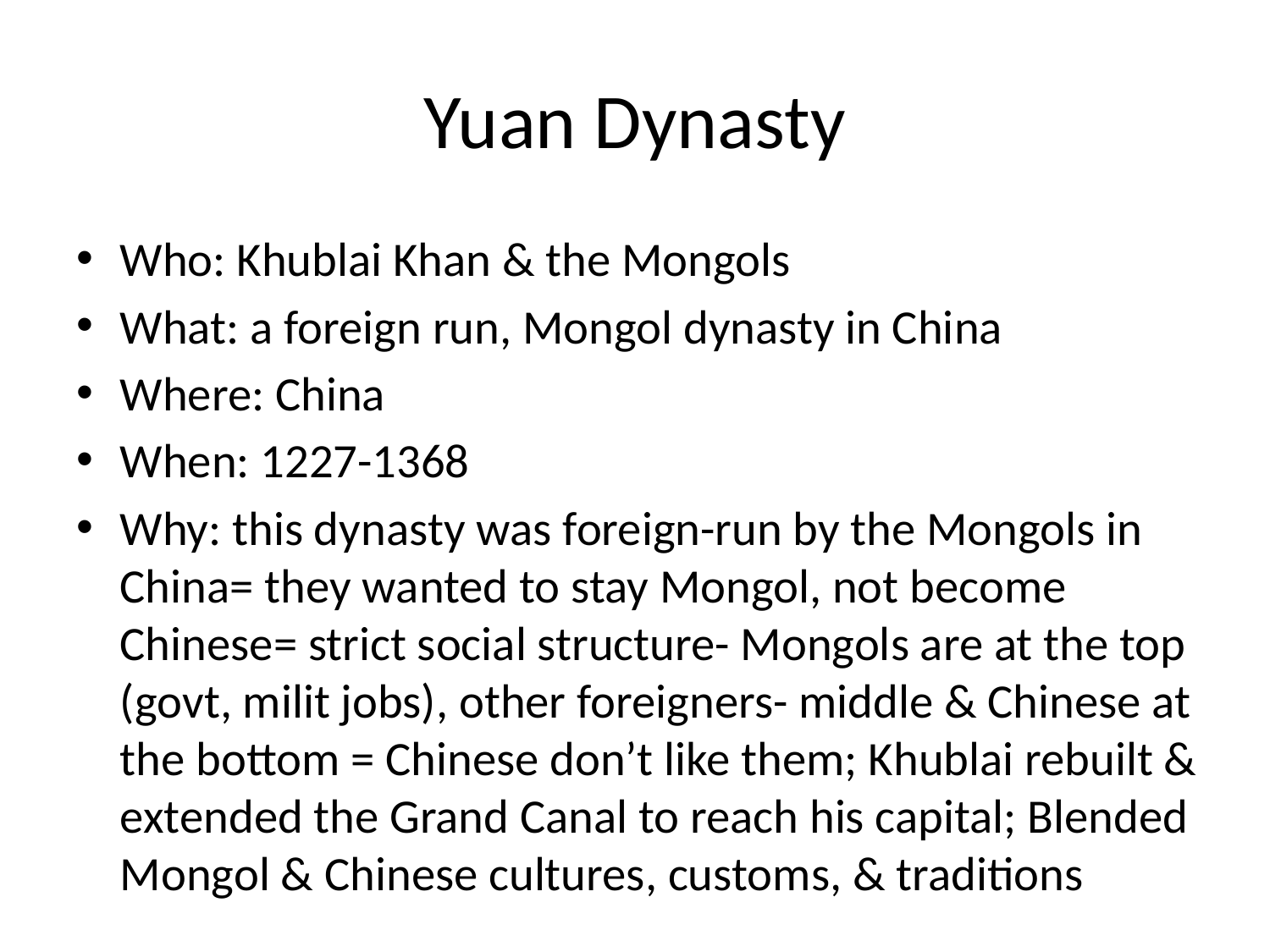

# Yuan Dynasty
Who: Khublai Khan & the Mongols
What: a foreign run, Mongol dynasty in China
Where: China
When: 1227-1368
Why: this dynasty was foreign-run by the Mongols in China= they wanted to stay Mongol, not become Chinese= strict social structure- Mongols are at the top (govt, milit jobs), other foreigners- middle & Chinese at the bottom = Chinese don’t like them; Khublai rebuilt & extended the Grand Canal to reach his capital; Blended Mongol & Chinese cultures, customs, & traditions